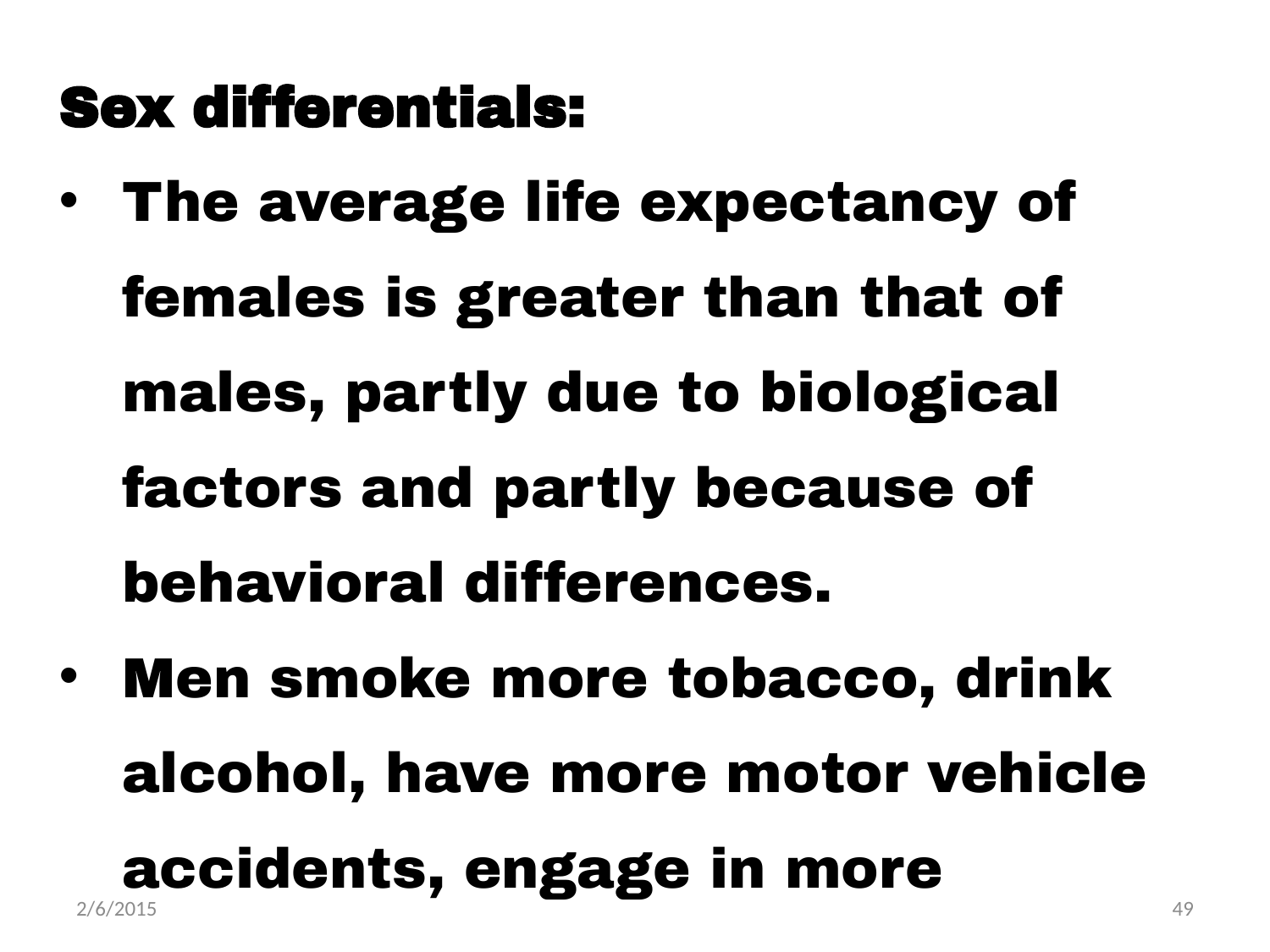

Sex differentials:
The average life expectancy of females is greater than that of males, partly due to biological factors and partly because of behavioral differences.
Men smoke more tobacco, drink alcohol, have more motor vehicle accidents, engage in more
2/6/2015
49